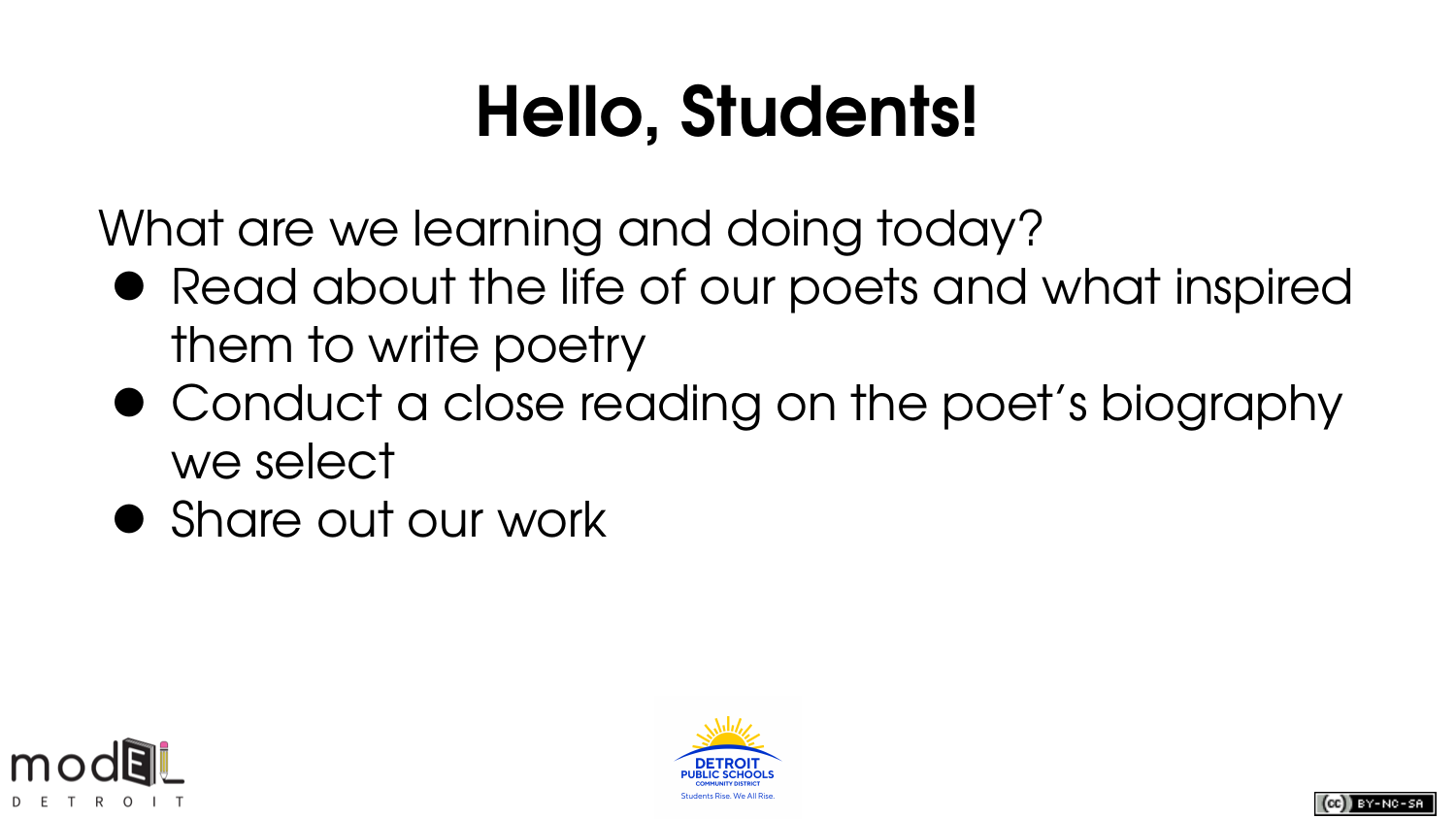

# Hello, Students!
What are we learning and doing today?
Read about the life of our poets and what inspired them to write poetry
Conduct a close reading on the poet’s biography we select
Share out our work